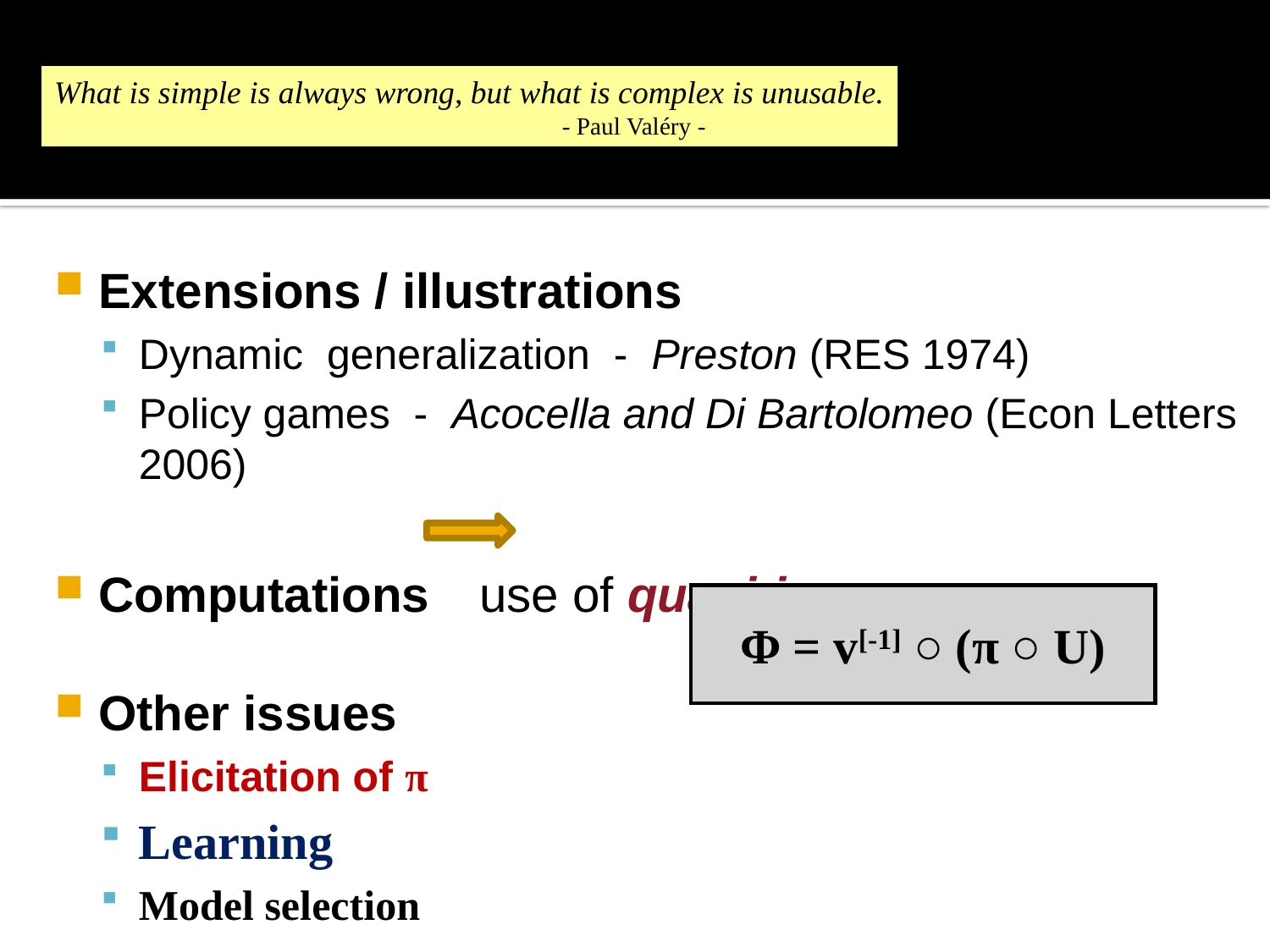

# Concluding  remarks
What is simple is always wrong, but what is complex is unusable.
				- Paul Valéry -
Extensions / illustrations
Dynamic  generalization  -  Preston (RES 1974)
Policy games  -  Acocella and Di Bartolomeo (Econ Letters 2006)

Computations  	use of quasi-inverses

Other issues
Elicitation of π
Learning
Model selection

   Φ = v[-1] ○ (π ○ U)